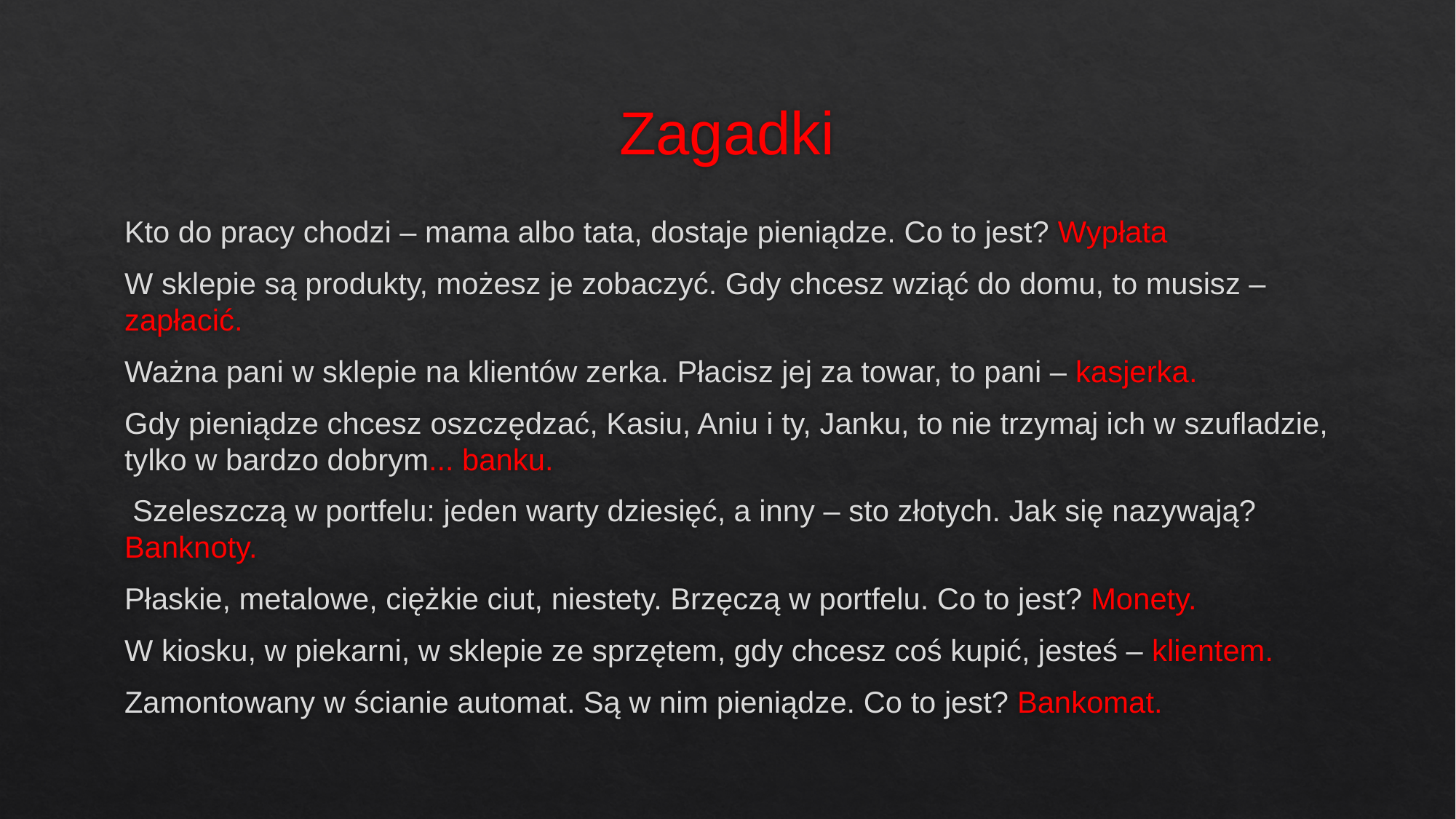

# Zagadki
Kto do pracy chodzi – mama albo tata, dostaje pieniądze. Co to jest? Wypłata
W sklepie są produkty, możesz je zobaczyć. Gdy chcesz wziąć do domu, to musisz – zapłacić.
Ważna pani w sklepie na klientów zerka. Płacisz jej za towar, to pani – kasjerka.
Gdy pieniądze chcesz oszczędzać, Kasiu, Aniu i ty, Janku, to nie trzymaj ich w szufladzie, tylko w bardzo dobrym... banku.
 Szeleszczą w portfelu: jeden warty dziesięć, a inny – sto złotych. Jak się nazywają? Banknoty.
Płaskie, metalowe, ciężkie ciut, niestety. Brzęczą w portfelu. Co to jest? Monety.
W kiosku, w piekarni, w sklepie ze sprzętem, gdy chcesz coś kupić, jesteś – klientem.
Zamontowany w ścianie automat. Są w nim pieniądze. Co to jest? Bankomat.